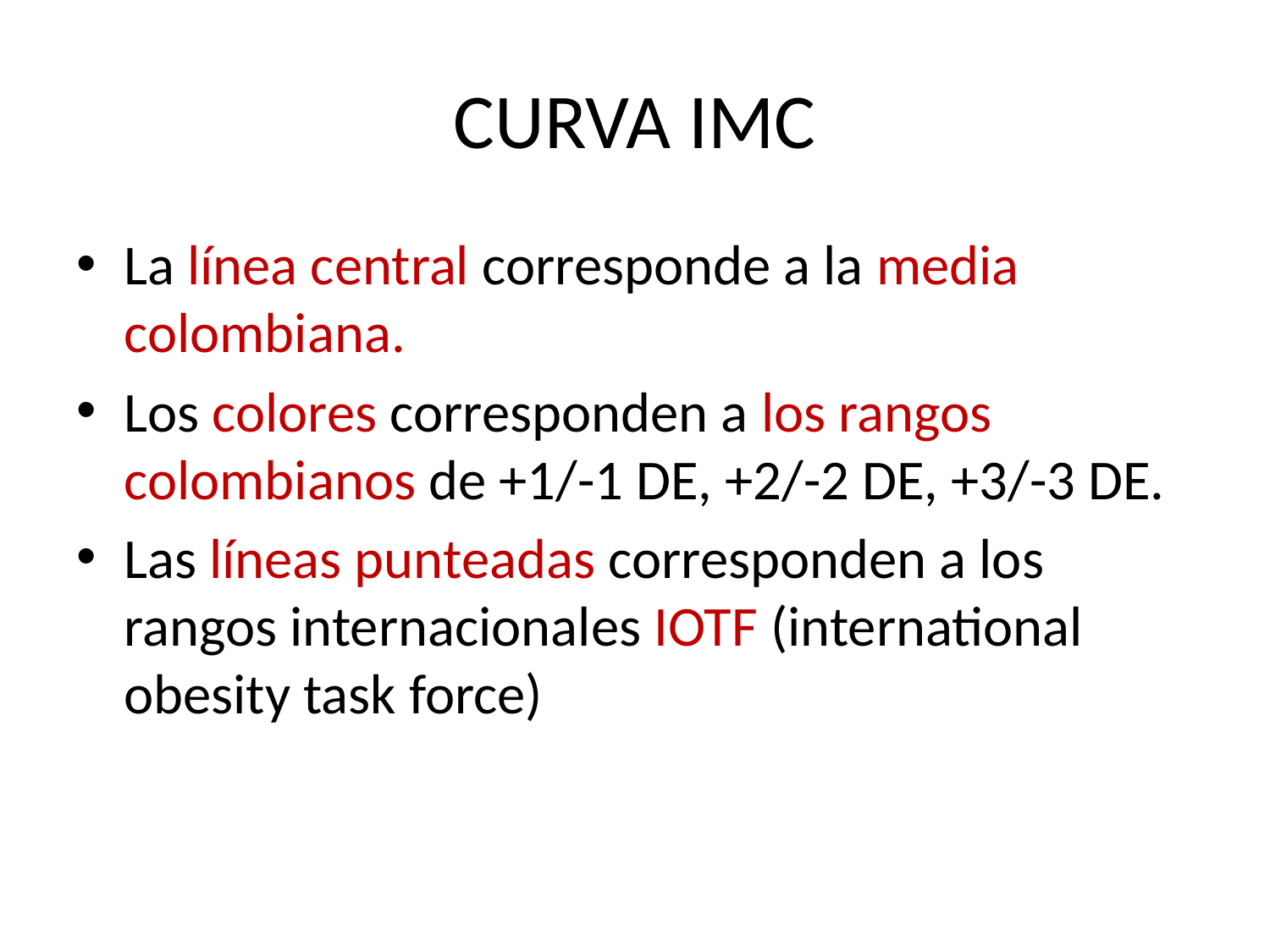

# CURVA IMC
La línea central corresponde a la media colombiana.
Los colores corresponden a los rangos colombianos de +1/-1 DE, +2/-2 DE, +3/-3 DE.
Las líneas punteadas corresponden a los rangos internacionales IOTF (international obesity task force)